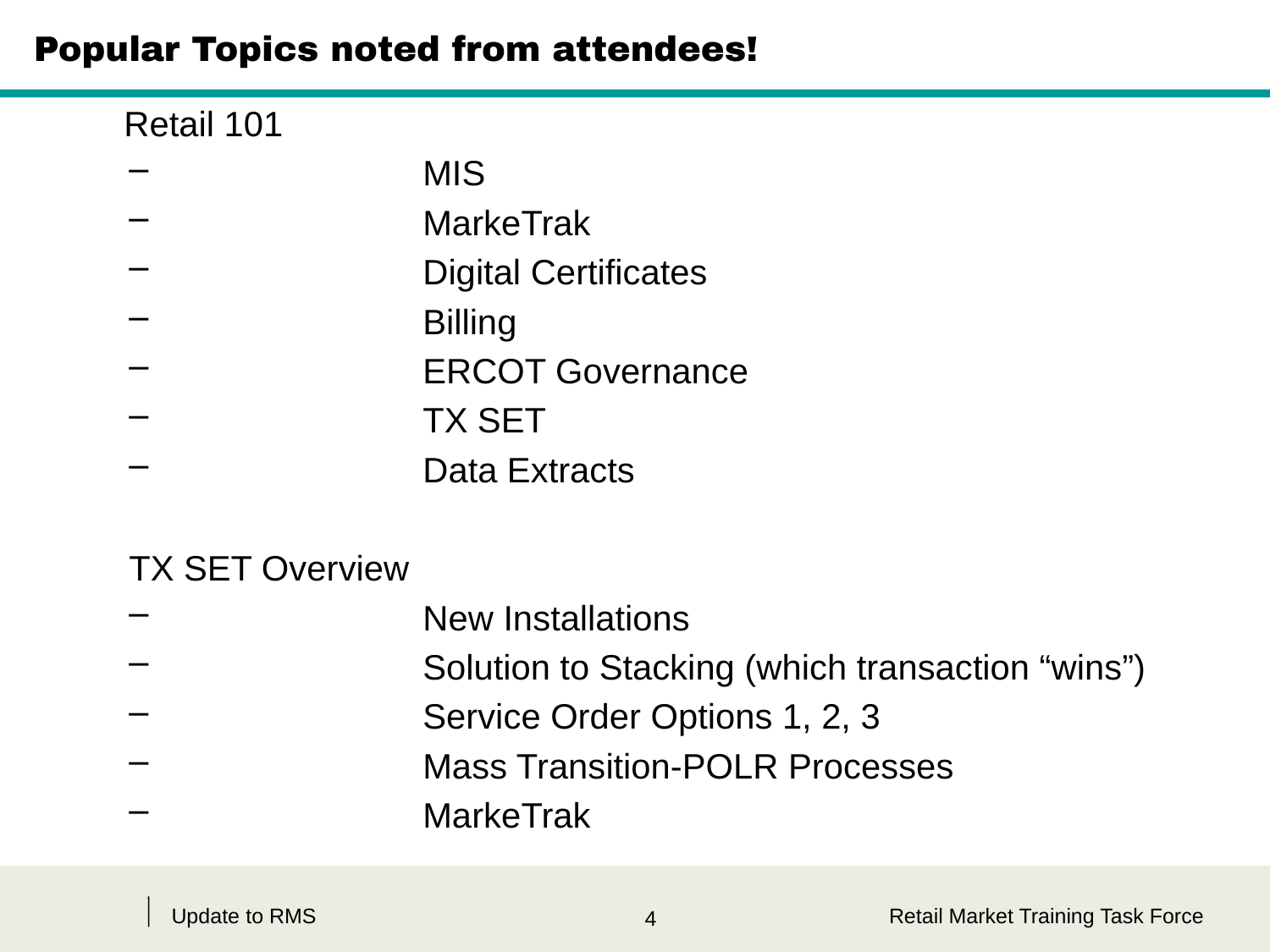

# Popular Topics noted from attendees!
      Retail 101
		MIS
		MarkeTrak
		Digital Certificates
		Billing
		ERCOT Governance
		TX SET
		Data Extracts

TX SET Overview
		New Installations
		Solution to Stacking (which transaction “wins”)
		Service Order Options 1, 2, 3
		Mass Transition-POLR Processes
		MarkeTrak
Update to RMS
Retail Market Training Task Force